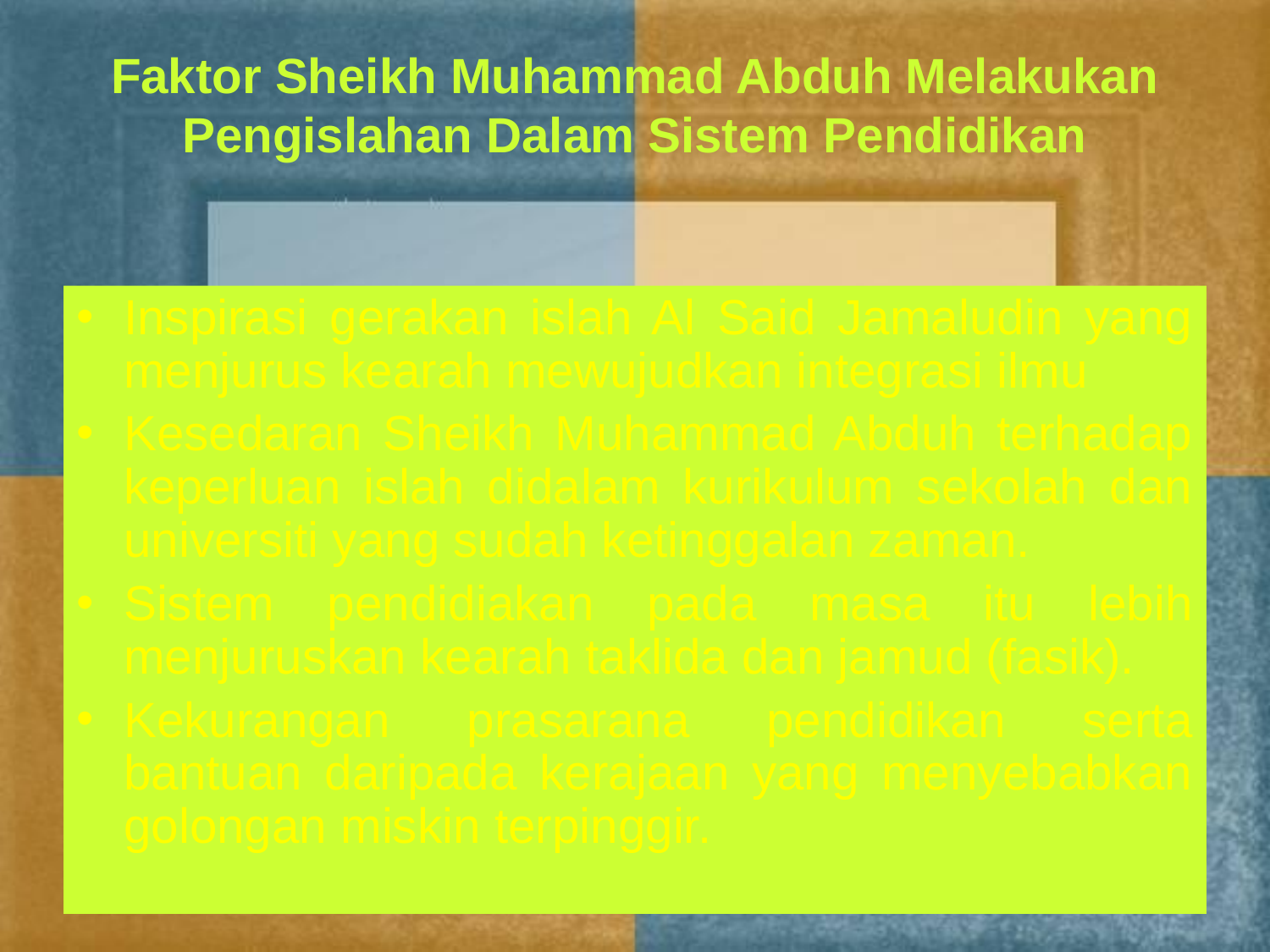

# Faktor Sheikh Muhammad Abduh Melakukan Pengislahan Dalam Sistem Pendidikan
Inspirasi gerakan islah Al Said Jamaludin yang menjurus kearah mewujudkan integrasi ilmu
Kesedaran Sheikh Muhammad Abduh terhadap keperluan islah didalam kurikulum sekolah dan universiti yang sudah ketinggalan zaman.
Sistem pendidiakan pada masa itu lebih menjuruskan kearah taklida dan jamud (fasik).
Kekurangan prasarana pendidikan serta bantuan daripada kerajaan yang menyebabkan golongan miskin terpinggir.